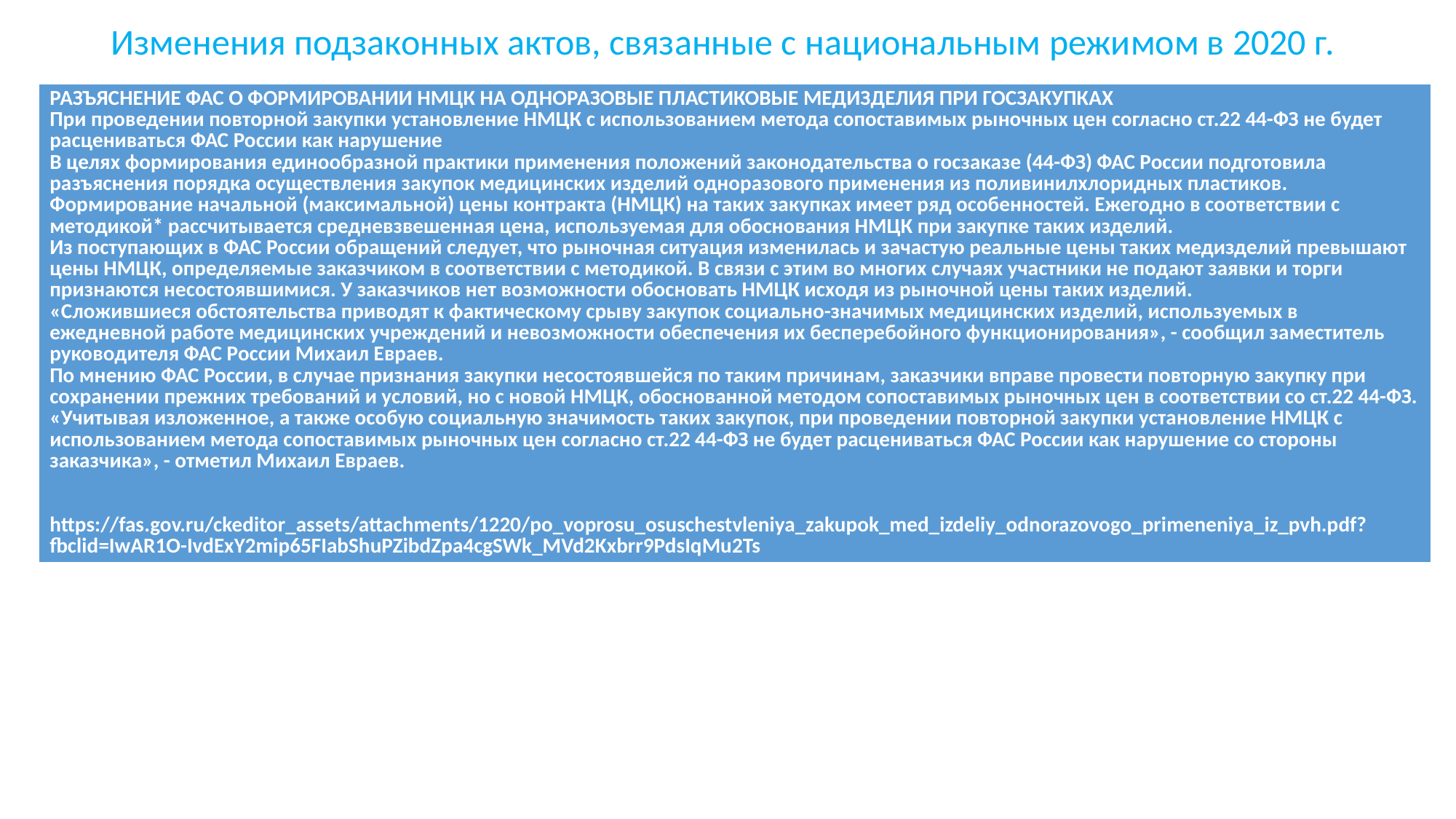

# Изменения подзаконных актов, связанные с национальным режимом в 2020 г.
| РАЗЪЯСНЕНИЕ ФАС О ФОРМИРОВАНИИ НМЦК НА ОДНОРАЗОВЫЕ ПЛАСТИКОВЫЕ МЕДИЗДЕЛИЯ ПРИ ГОСЗАКУПКАХ При проведении повторной закупки установление НМЦК с использованием метода сопоставимых рыночных цен согласно ст.22 44-ФЗ не будет расцениваться ФАС России как нарушение В целях формирования единообразной практики применения положений законодательства о госзаказе (44-ФЗ) ФАС России подготовила разъяснения порядка осуществления закупок медицинских изделий одноразового применения из поливинилхлоридных пластиков. Формирование начальной (максимальной) цены контракта (НМЦК) на таких закупках имеет ряд особенностей. Ежегодно в соответствии с методикой\* рассчитывается средневзвешенная цена, используемая для обоснования НМЦК при закупке таких изделий. Из поступающих в ФАС России обращений следует, что рыночная ситуация изменилась и зачастую реальные цены таких медизделий превышают цены НМЦК, определяемые заказчиком в соответствии с методикой. В связи с этим во многих случаях участники не подают заявки и торги признаются несостоявшимися. У заказчиков нет возможности обосновать НМЦК исходя из рыночной цены таких изделий. «Сложившиеся обстоятельства приводят к фактическому срыву закупок социально-значимых медицинских изделий, используемых в ежедневной работе медицинских учреждений и невозможности обеспечения их бесперебойного функционирования», - сообщил заместитель руководителя ФАС России Михаил Евраев. По мнению ФАС России, в случае признания закупки несостоявшейся по таким причинам, заказчики вправе провести повторную закупку при сохранении прежних требований и условий, но с новой НМЦК, обоснованной методом сопоставимых рыночных цен в соответствии со ст.22 44-ФЗ. «Учитывая изложенное, а также особую социальную значимость таких закупок, при проведении повторной закупки установление НМЦК с использованием метода сопоставимых рыночных цен согласно ст.22 44-ФЗ не будет расцениваться ФАС России как нарушение со стороны заказчика», - отметил Михаил Евраев. https://fas.gov.ru/ckeditor\_assets/attachments/1220/po\_voprosu\_osuschestvleniya\_zakupok\_med\_izdeliy\_odnorazovogo\_primeneniya\_iz\_pvh.pdf?fbclid=IwAR1O-IvdExY2mip65FIabShuPZibdZpa4cgSWk\_MVd2Kxbrr9PdsIqMu2Ts |
| --- |